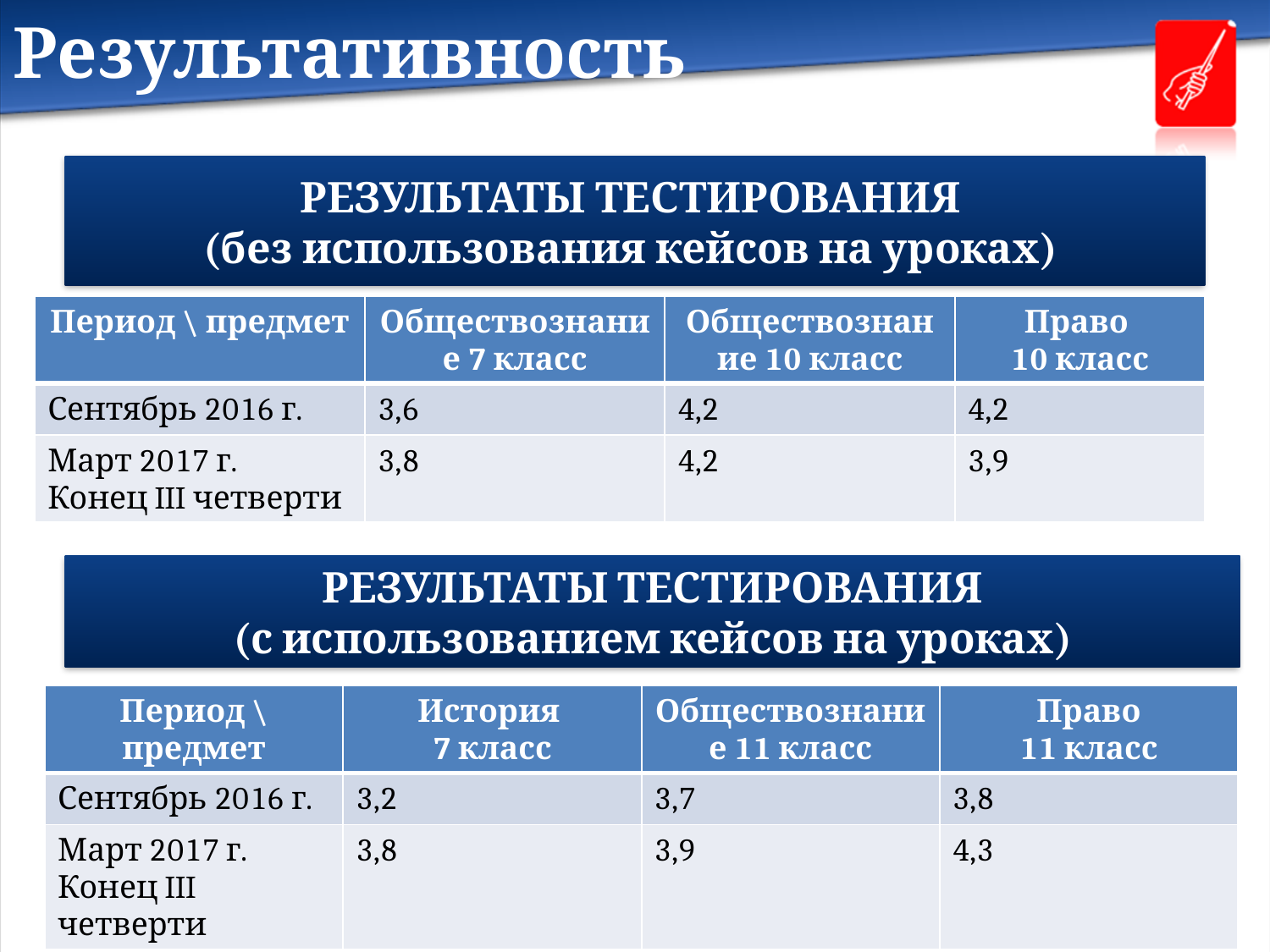

# Результативность
РЕЗУЛЬТАТЫ ТЕСТИРОВАНИЯ
(без использования кейсов на уроках)
| Период \ предмет | Обществознание 7 класс | Обществознание 10 класс | Право 10 класс |
| --- | --- | --- | --- |
| Сентябрь 2016 г. | 3,6 | 4,2 | 4,2 |
| Март 2017 г. Конец III четверти | 3,8 | 4,2 | 3,9 |
РЕЗУЛЬТАТЫ ТЕСТИРОВАНИЯ
 (с использованием кейсов на уроках)
| Период \ предмет | История 7 класс | Обществознание 11 класс | Право 11 класс |
| --- | --- | --- | --- |
| Сентябрь 2016 г. | 3,2 | 3,7 | 3,8 |
| Март 2017 г. Конец III четверти | 3,8 | 3,9 | 4,3 |